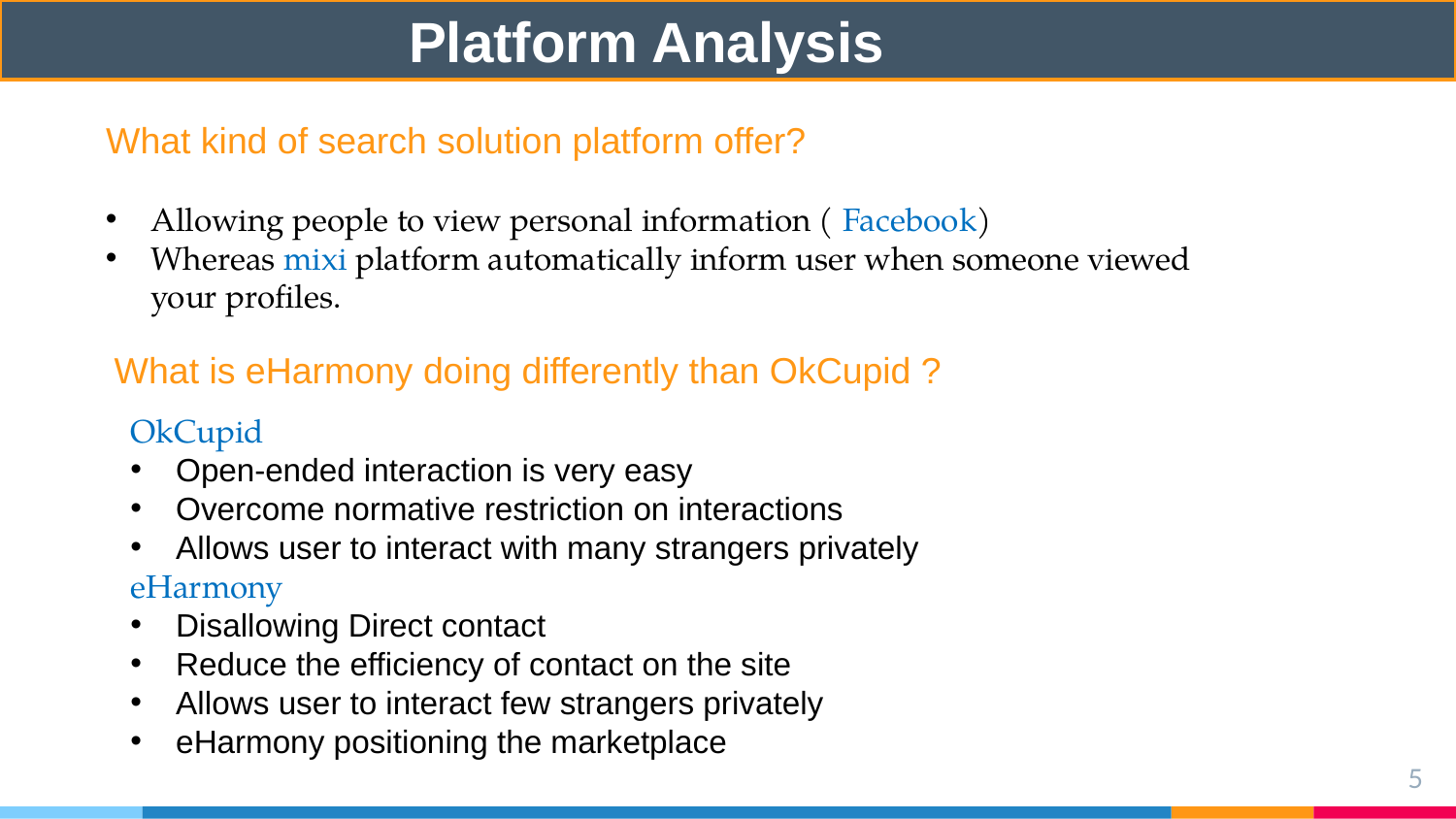

Platform Analysis
What kind of search solution platform offer?
Allowing people to view personal information ( Facebook)
Whereas mixi platform automatically inform user when someone viewed your profiles.
What is eHarmony doing differently than OkCupid ?
OkCupid
Open-ended interaction is very easy
Overcome normative restriction on interactions
Allows user to interact with many strangers privately
eHarmony
Disallowing Direct contact
Reduce the efficiency of contact on the site
Allows user to interact few strangers privately
eHarmony positioning the marketplace

5